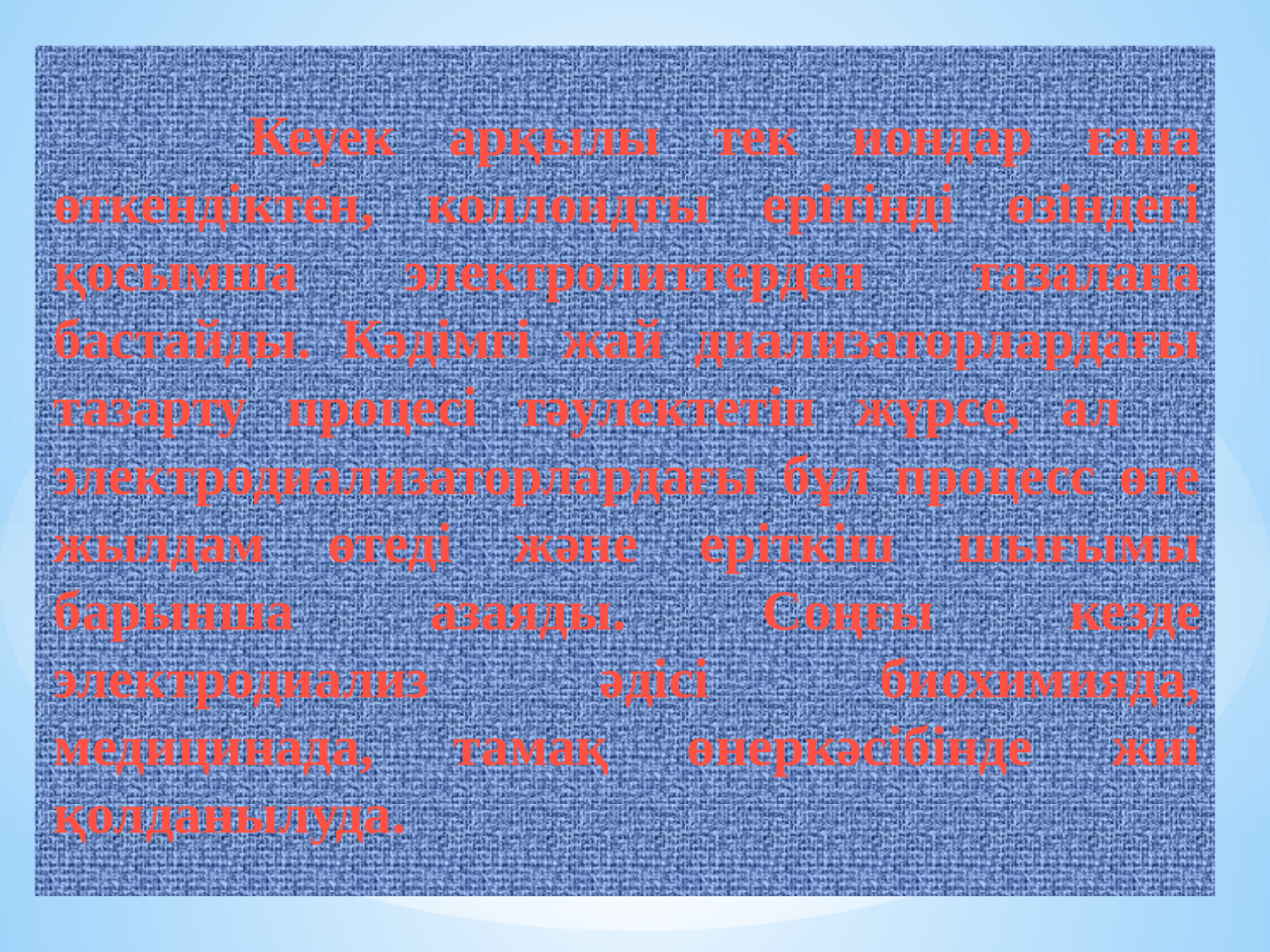

Кеуек арқылы тек иондар ғана өткендіктен, коллоидты ерітінді өзіндегі қосымша электролиттерден тазалана бастайды. Кәдімгі жай диализаторлардағы тазарту процесі тәулектетіп жүрсе, ал   электродиализаторлардағы бұл процесс өте жылдам өтеді және еріткіш шығымы барынша азаяды. Соңғы кезде электродиализ әдісі биохимияда, медицинада, тамақ өнеркәсібінде жиі қолданылуда.

21